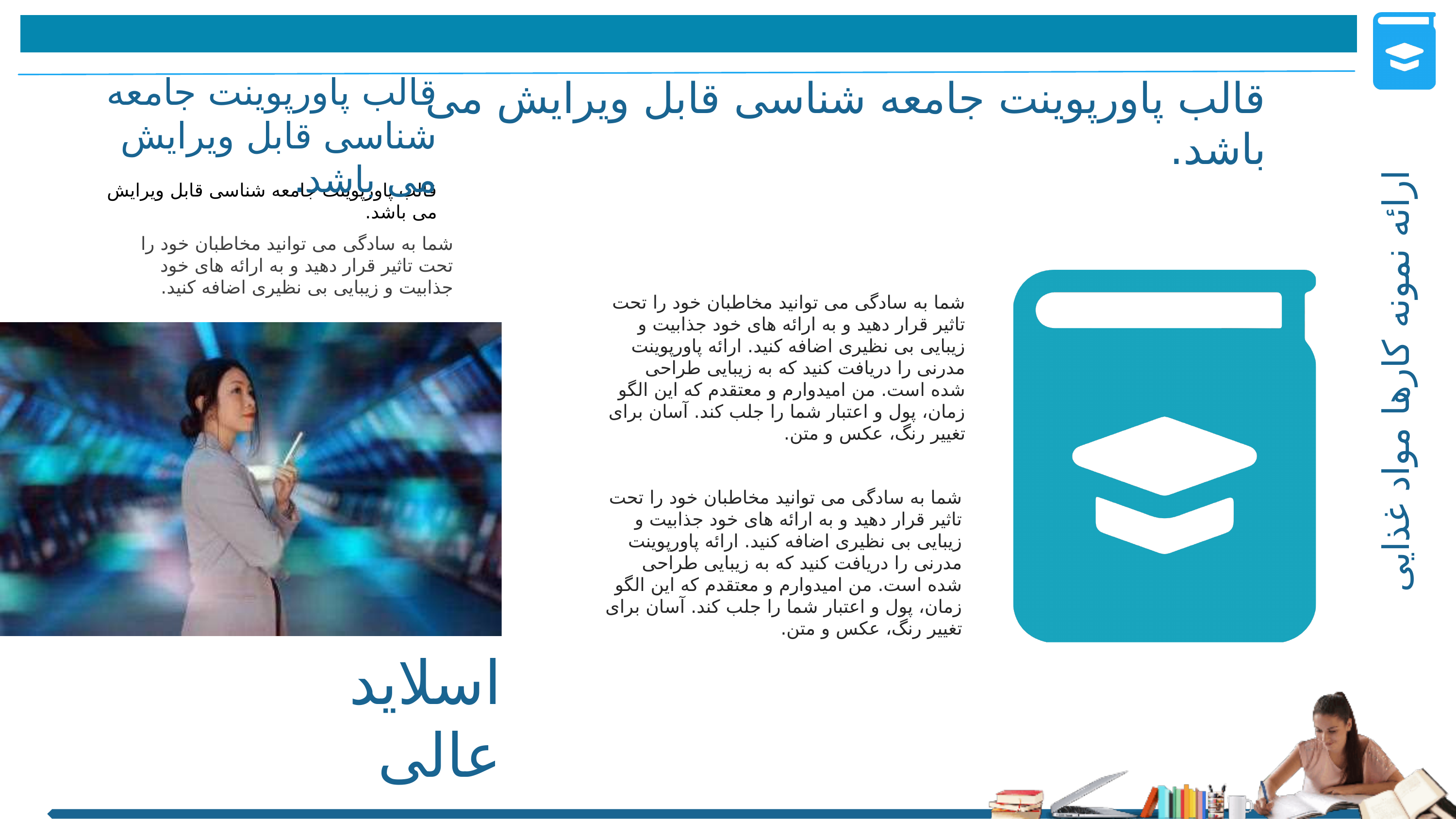

قالب پاورپوینت جامعه شناسی قابل ویرایش می باشد.
قالب پاورپوینت جامعه شناسی قابل ویرایش می باشد.

قالب پاورپوینت جامعه شناسی قابل ویرایش می باشد.
شما به سادگی می توانید مخاطبان خود را تحت تاثیر قرار دهید و به ارائه های خود جذابیت و زیبایی بی نظیری اضافه کنید.

شما به سادگی می توانید مخاطبان خود را تحت تاثیر قرار دهید و به ارائه های خود جذابیت و زیبایی بی نظیری اضافه کنید. ارائه پاورپوینت مدرنی را دریافت کنید که به زیبایی طراحی شده است. من امیدوارم و معتقدم که این الگو زمان، پول و اعتبار شما را جلب کند. آسان برای تغییر رنگ، عکس و متن.

ارائه نمونه کارها مواد غذایی
شما به سادگی می توانید مخاطبان خود را تحت تاثیر قرار دهید و به ارائه های خود جذابیت و زیبایی بی نظیری اضافه کنید. ارائه پاورپوینت مدرنی را دریافت کنید که به زیبایی طراحی شده است. من امیدوارم و معتقدم که این الگو زمان، پول و اعتبار شما را جلب کند. آسان برای تغییر رنگ، عکس و متن.
اسلاید
عالی